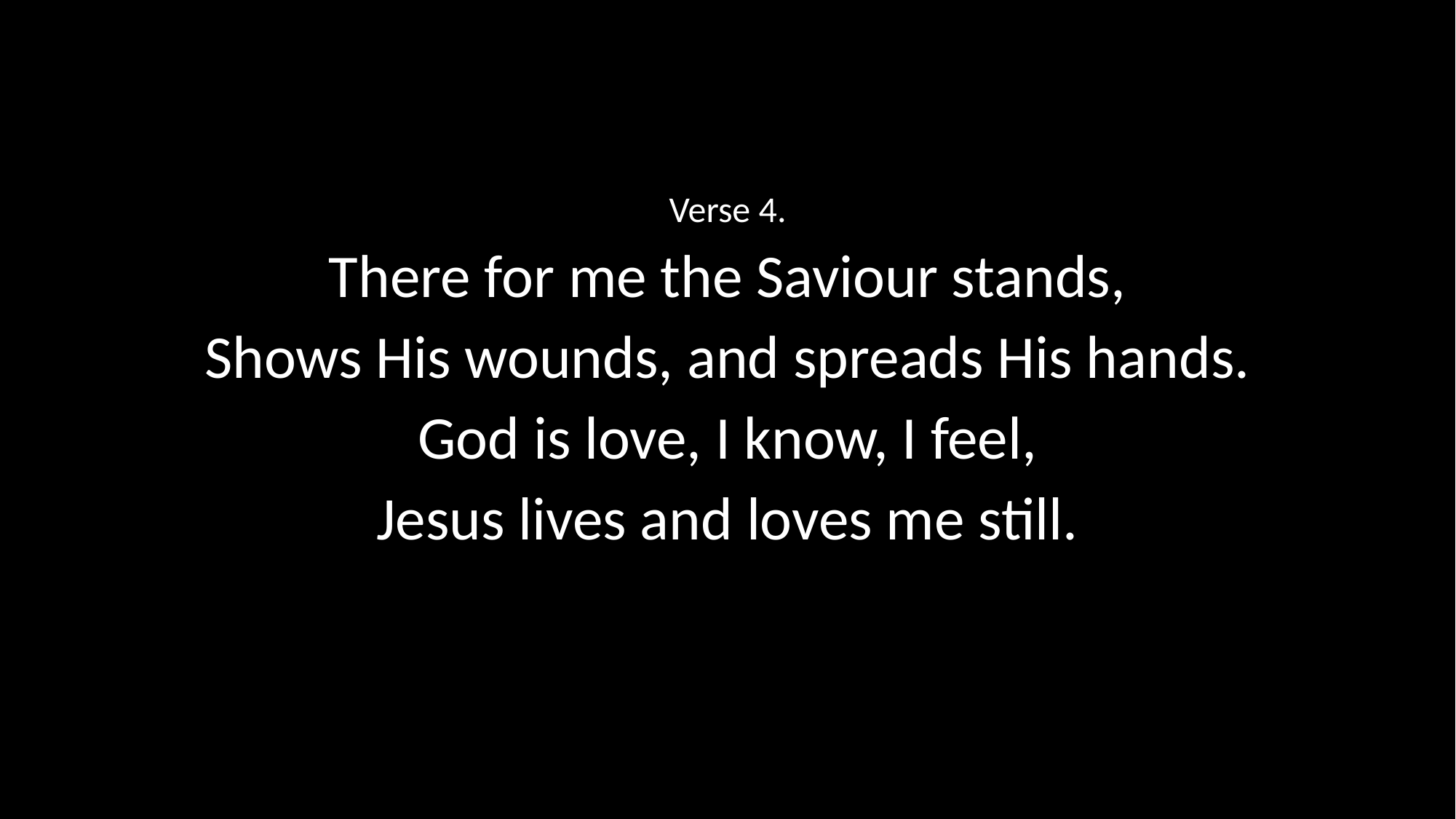

Verse 4.
There for me the Saviour stands,
Shows His wounds, and spreads His hands.
God is love, I know, I feel,
Jesus lives and loves me still.